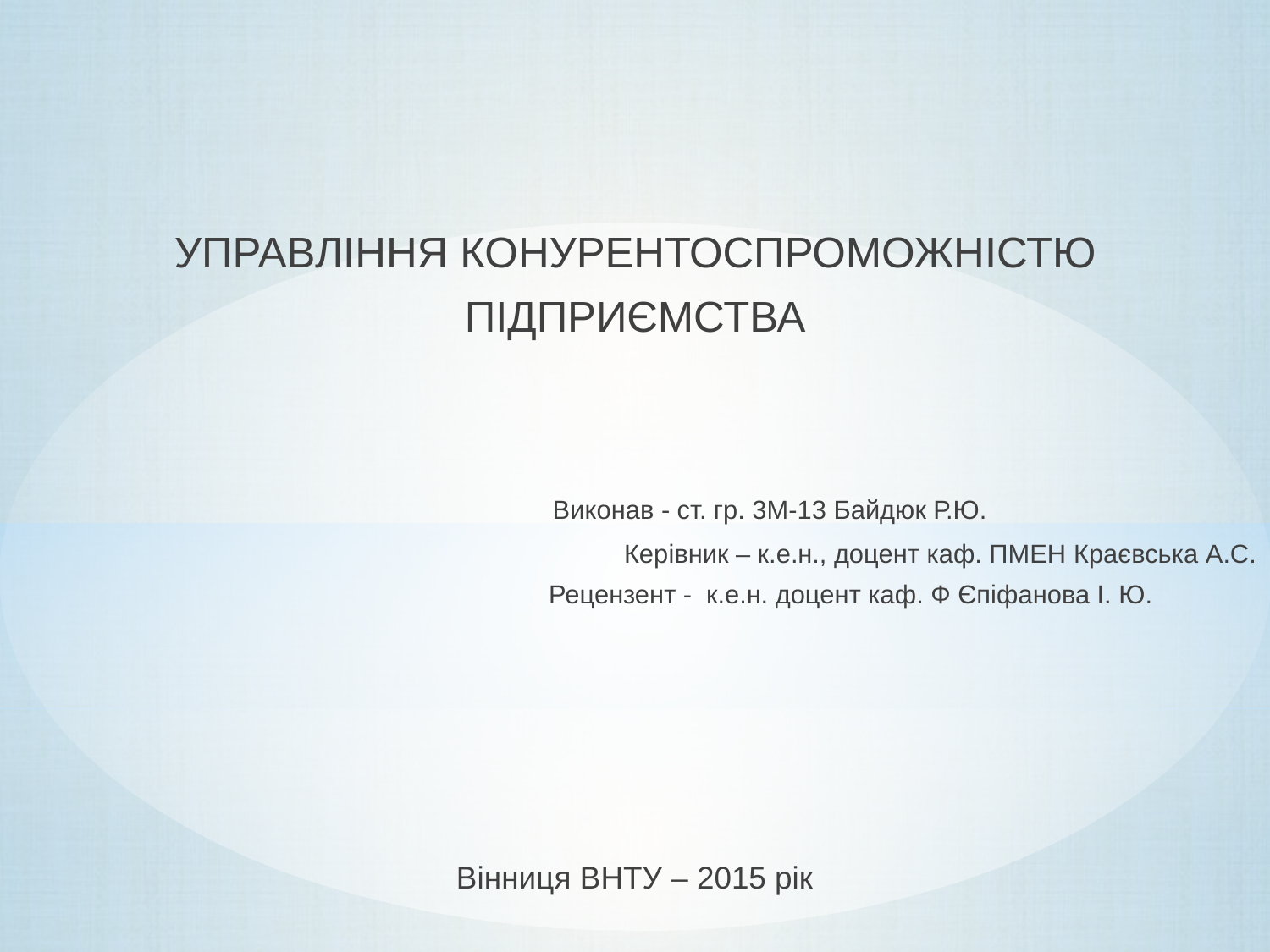

УПРАВЛІННЯ КОНУРЕНТОСПРОМОЖНІСТЮ
ПІДПРИЄМСТВА

                          Виконав - ст. гр. 3М-13 Байдюк Р.Ю.
Керівник – к.е.н., доцент каф. ПМЕН Краєвська А.С.
                                                            Рецензент -  к.е.н. доцент каф. Ф Єпіфанова І. Ю.

Вінниця ВНТУ – 2015 рік